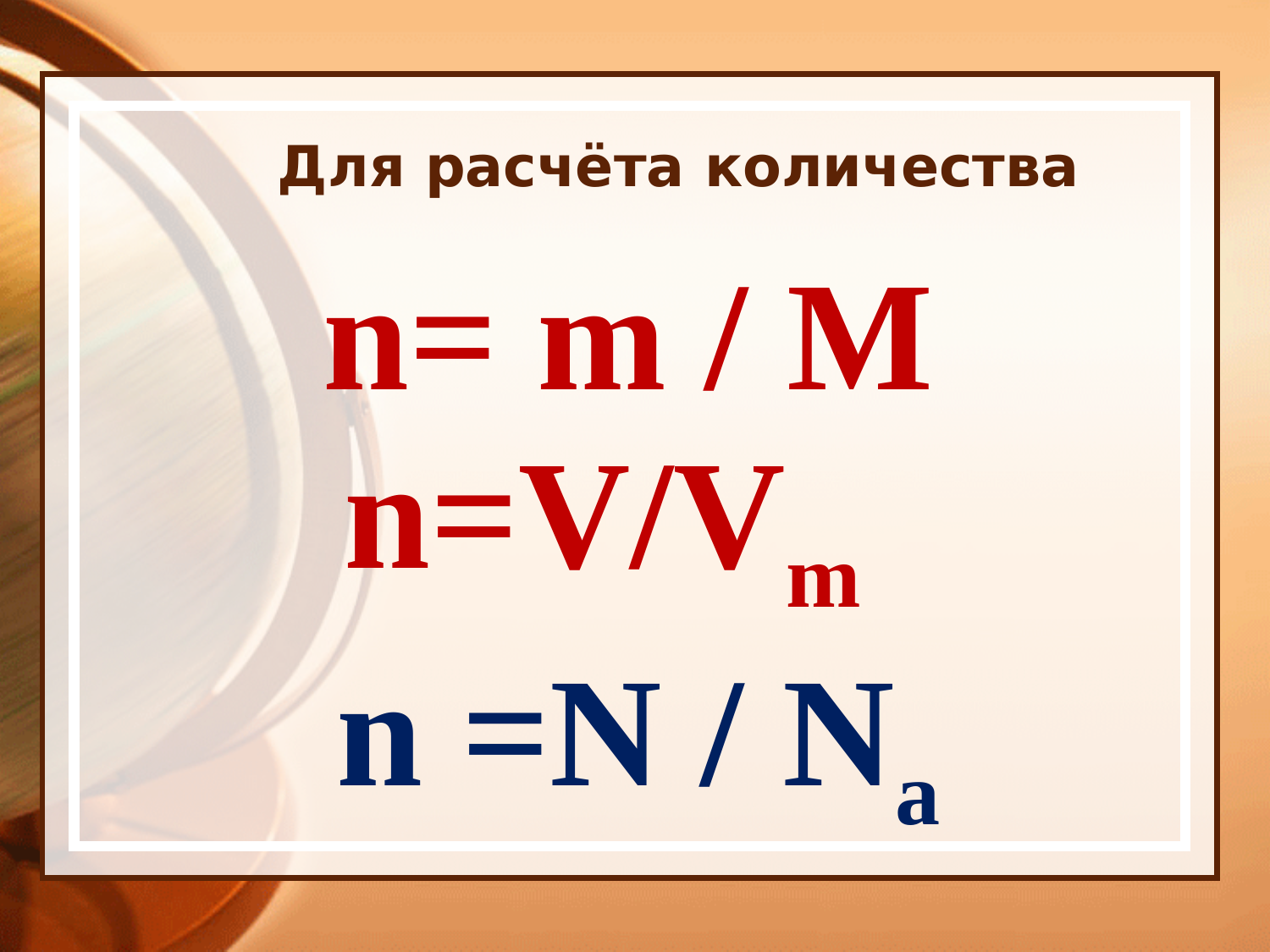

# Для расчёта количества
n= m / М
n=V/Vm
n =N / Na